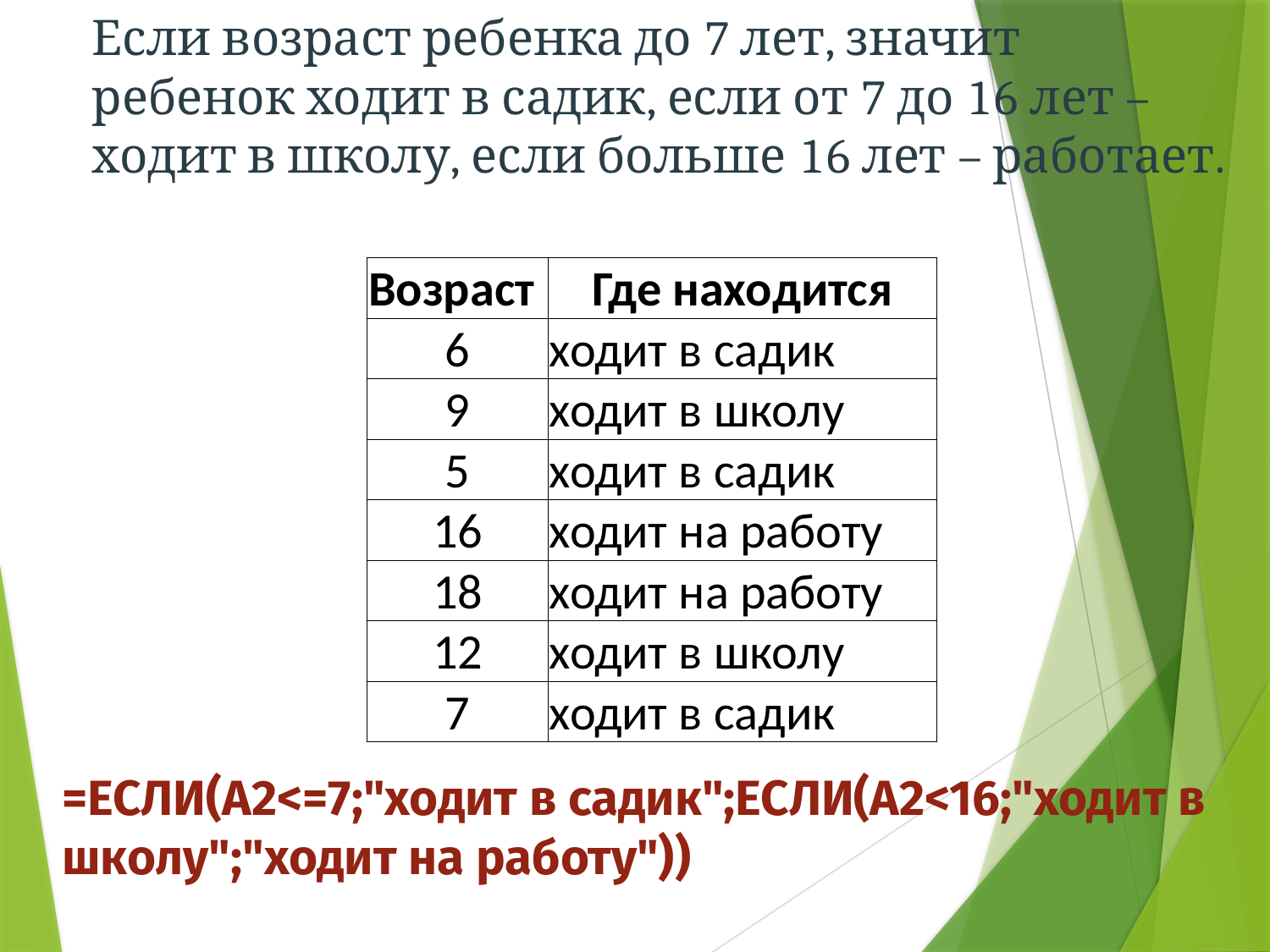

# Если возраст ребенка до 7 лет, значит ребенок ходит в садик, если от 7 до 16 лет – ходит в школу, если больше 16 лет – работает.
| Возраст | Где находится |
| --- | --- |
| 6 | ходит в садик |
| 9 | ходит в школу |
| 5 | ходит в садик |
| 16 | ходит на работу |
| 18 | ходит на работу |
| 12 | ходит в школу |
| 7 | ходит в садик |
=ЕСЛИ(A2<=7;"ходит в садик";ЕСЛИ(A2<16;"ходит в школу";"ходит на работу"))